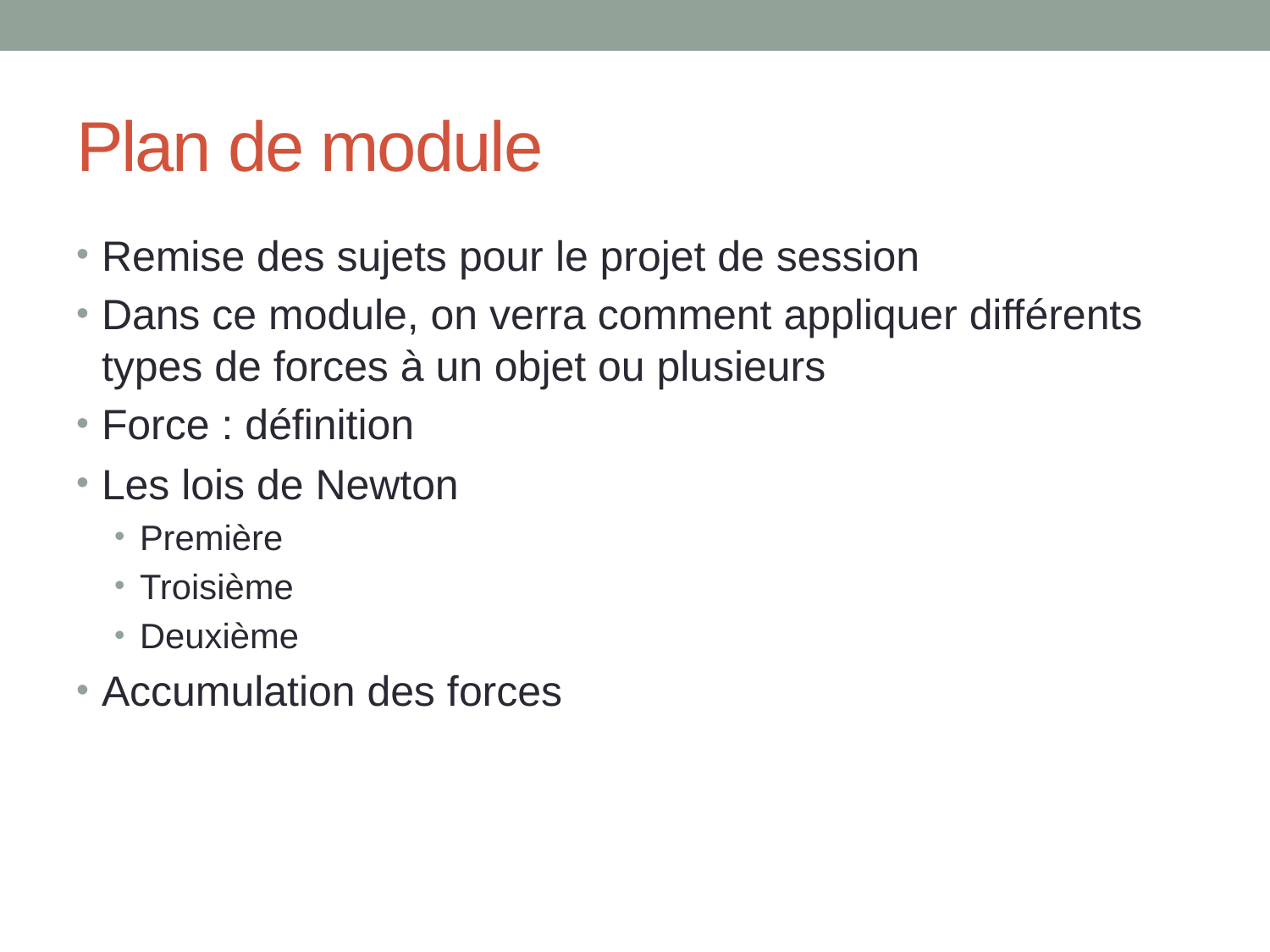

# Plan de module
Remise des sujets pour le projet de session
Dans ce module, on verra comment appliquer différents types de forces à un objet ou plusieurs
Force : définition
Les lois de Newton
Première
Troisième
Deuxième
Accumulation des forces